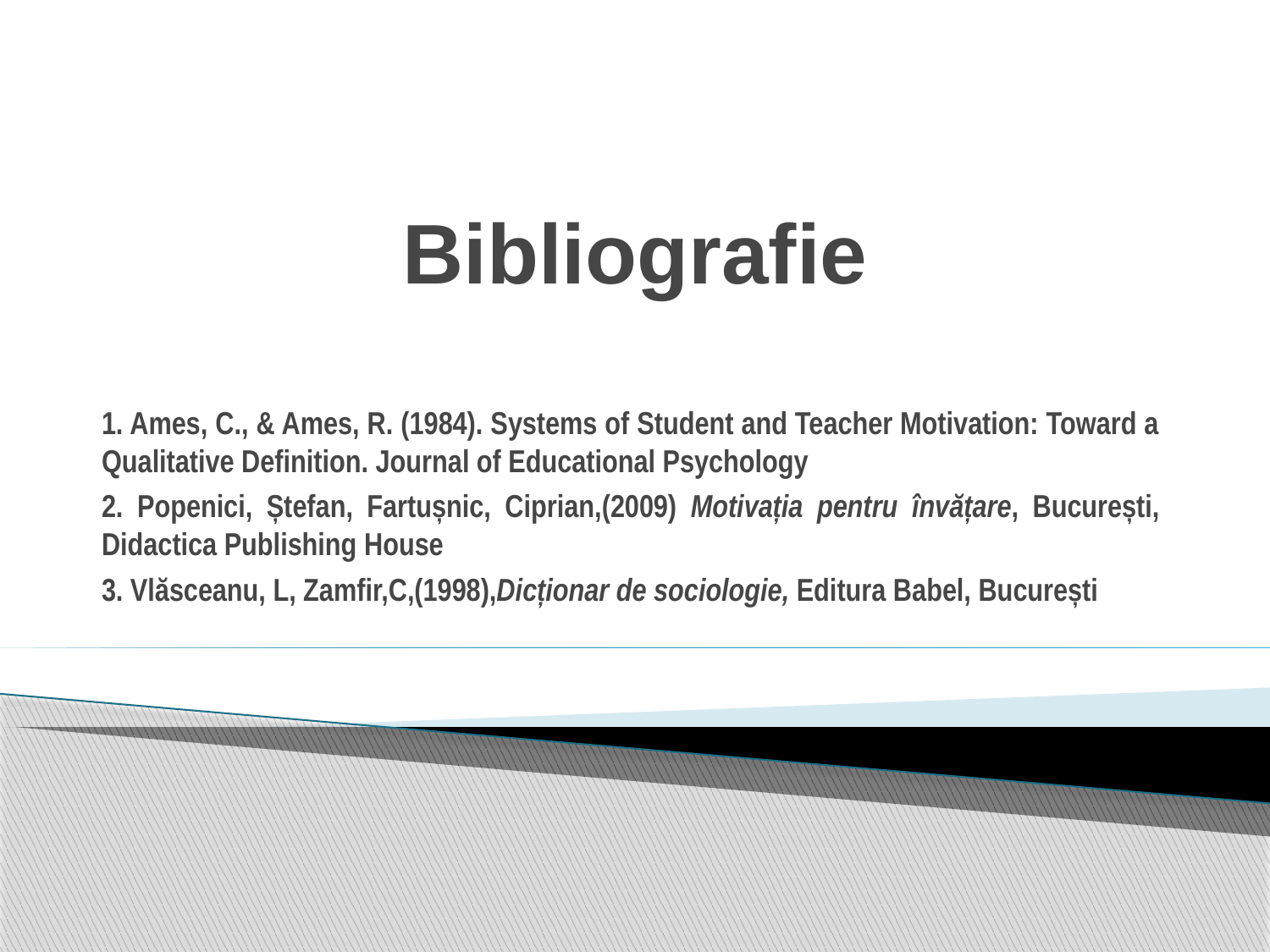

# Bibliografie

1. Ames, C., & Ames, R. (1984). Systems of Student and Teacher Motivation: Toward a Qualitative Definition. Journal of Educational Psychology
2. Popenici, Ștefan, Fartușnic, Ciprian,(2009) Motivația pentru învățare, București, Didactica Publishing House
3. Vlăsceanu, L, Zamfir,C,(1998),Dicționar de sociologie, Editura Babel, București